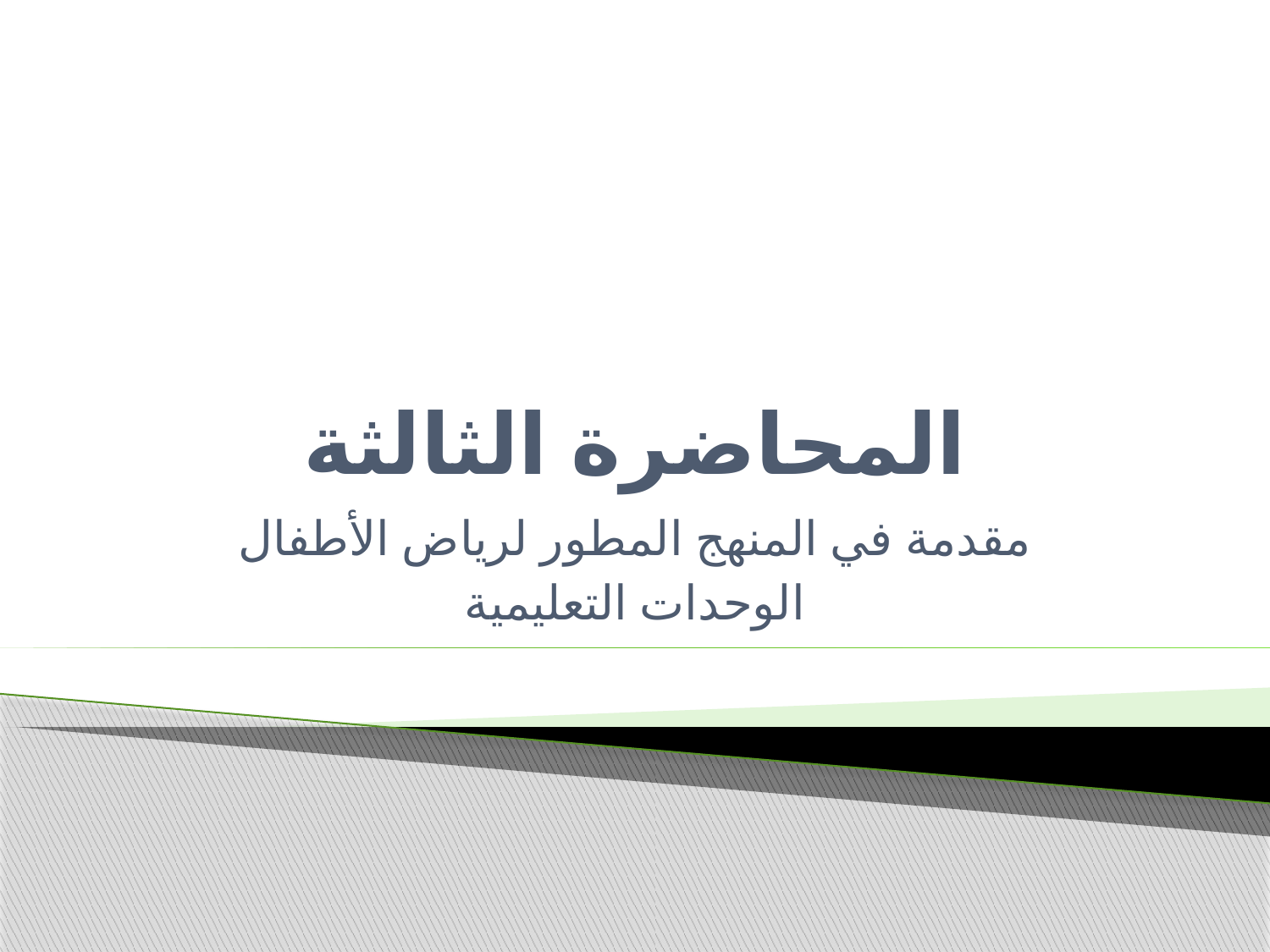

# المحاضرة الثالثة
مقدمة في المنهج المطور لرياض الأطفال
الوحدات التعليمية